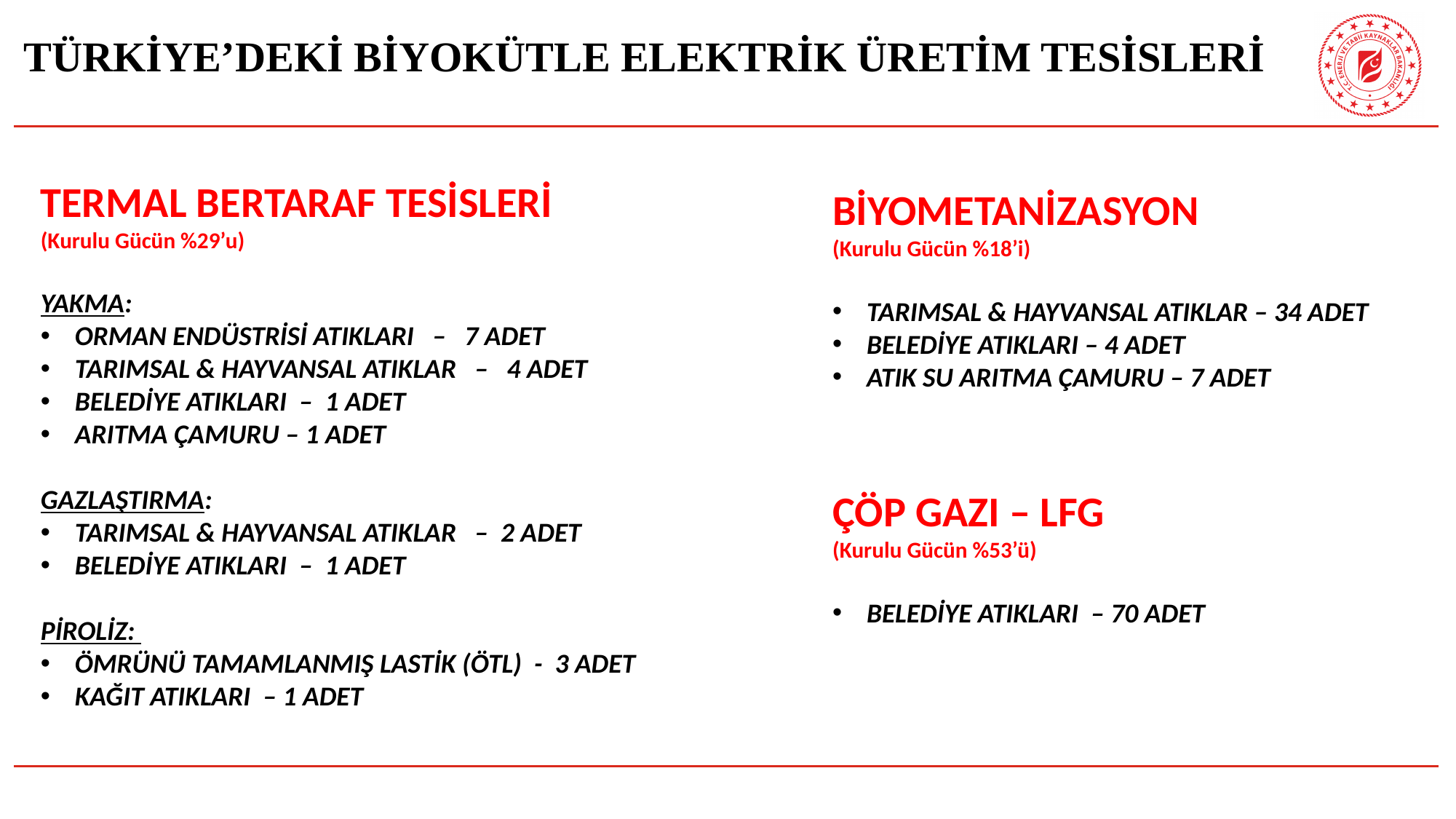

# TÜRKİYE’DEKİ BİYOKÜTLE ELEKTRİK ÜRETİM TESİSLERİ
TERMAL BERTARAF TESİSLERİ
(Kurulu Gücün %29’u)

YAKMA:
ORMAN ENDÜSTRİSİ ATIKLARI   –   7 ADET
TARIMSAL & HAYVANSAL ATIKLAR   –   4 ADET
BELEDİYE ATIKLARI  –  1 ADET
ARITMA ÇAMURU – 1 ADET

GAZLAŞTIRMA:
TARIMSAL & HAYVANSAL ATIKLAR   –  2 ADET
BELEDİYE ATIKLARI  –  1 ADET

PİROLİZ:
ÖMRÜNÜ TAMAMLANMIŞ LASTİK (ÖTL)  -  3 ADET
KAĞIT ATIKLARI  – 1 ADET
BİYOMETANİZASYON
(Kurulu Gücün %18’i)

TARIMSAL & HAYVANSAL ATIKLAR – 34 ADET
BELEDİYE ATIKLARI – 4 ADET
ATIK SU ARITMA ÇAMURU – 7 ADET
ÇÖP GAZI – LFG
(Kurulu Gücün %53’ü)

BELEDİYE ATIKLARI  – 70 ADET